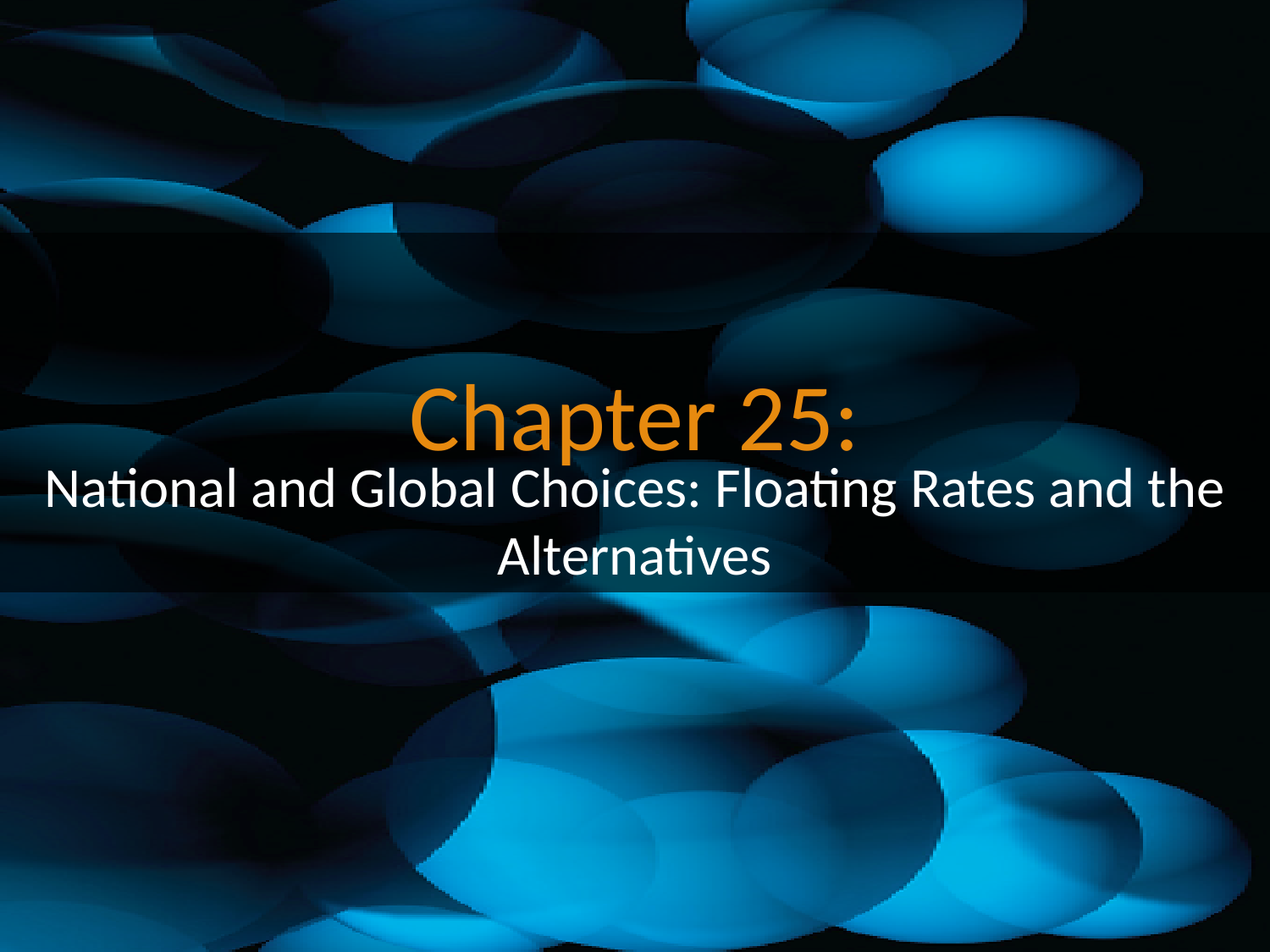

# Chapter 25:
National and Global Choices: Floating Rates and the Alternatives